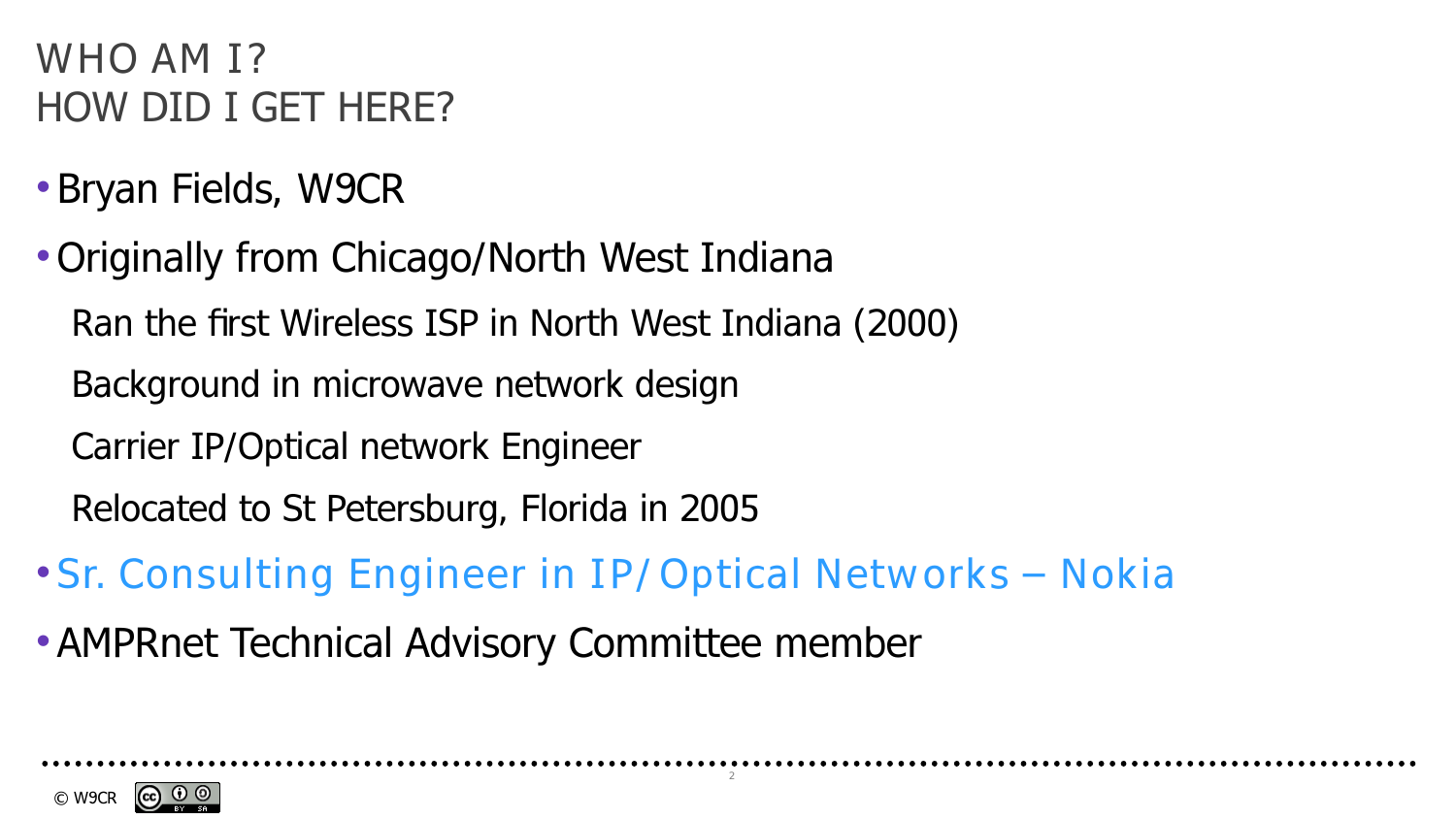

# WHO AM I? HOW DID I GET HERE?
Bryan Fields, W9CR
Originally from Chicago/North West Indiana
Ran the first Wireless ISP in North West Indiana (2000)
Background in microwave network design
Carrier IP/Optical network Engineer
Relocated to St Petersburg, Florida in 2005
Sr. Consulting Engineer in IP/Optical Networks – Nokia
AMPRnet Technical Advisory Committee member